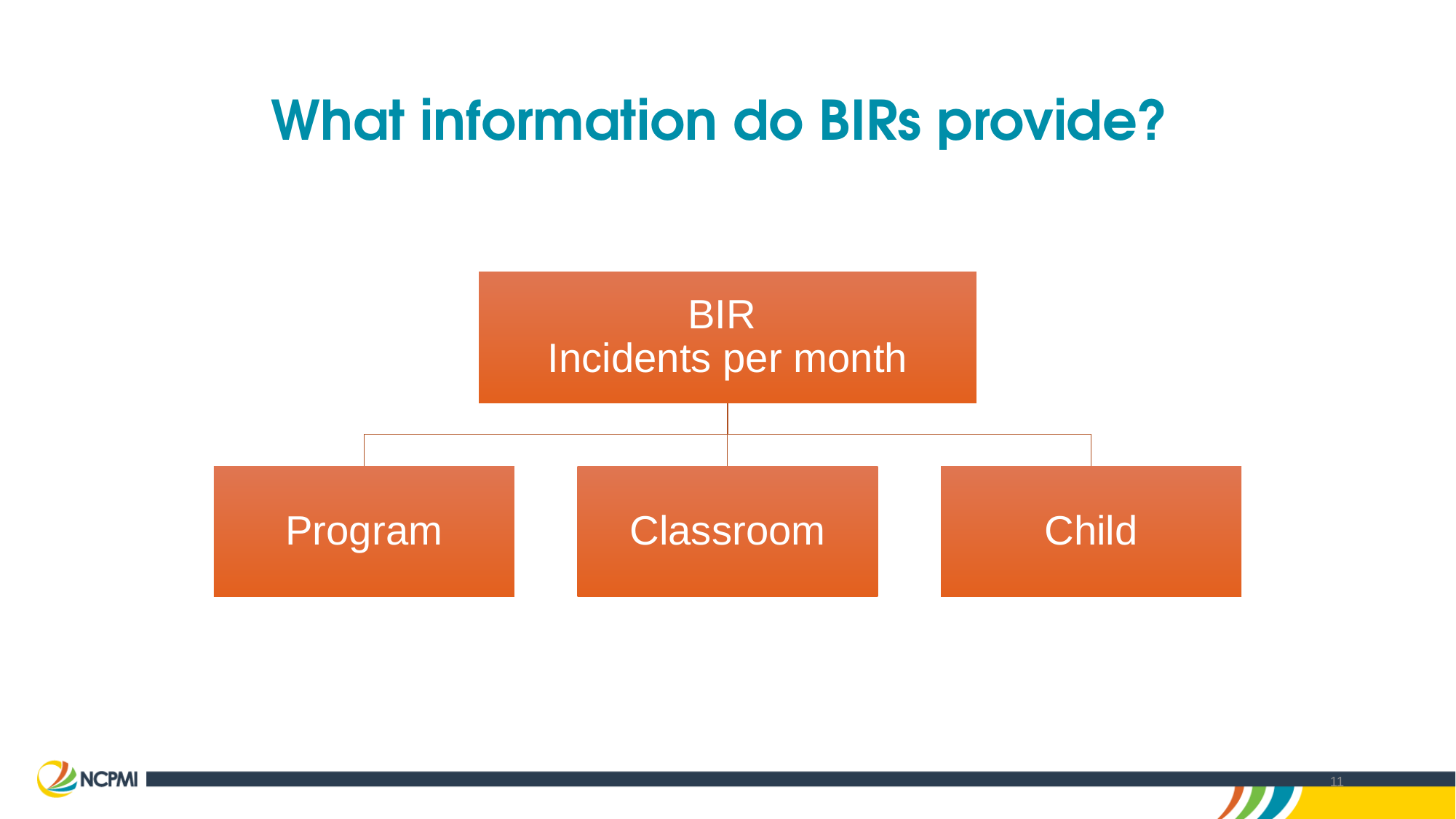

# What information do BIRs provide?
BIR
Incidents per month
Program
Classroom
Child
11